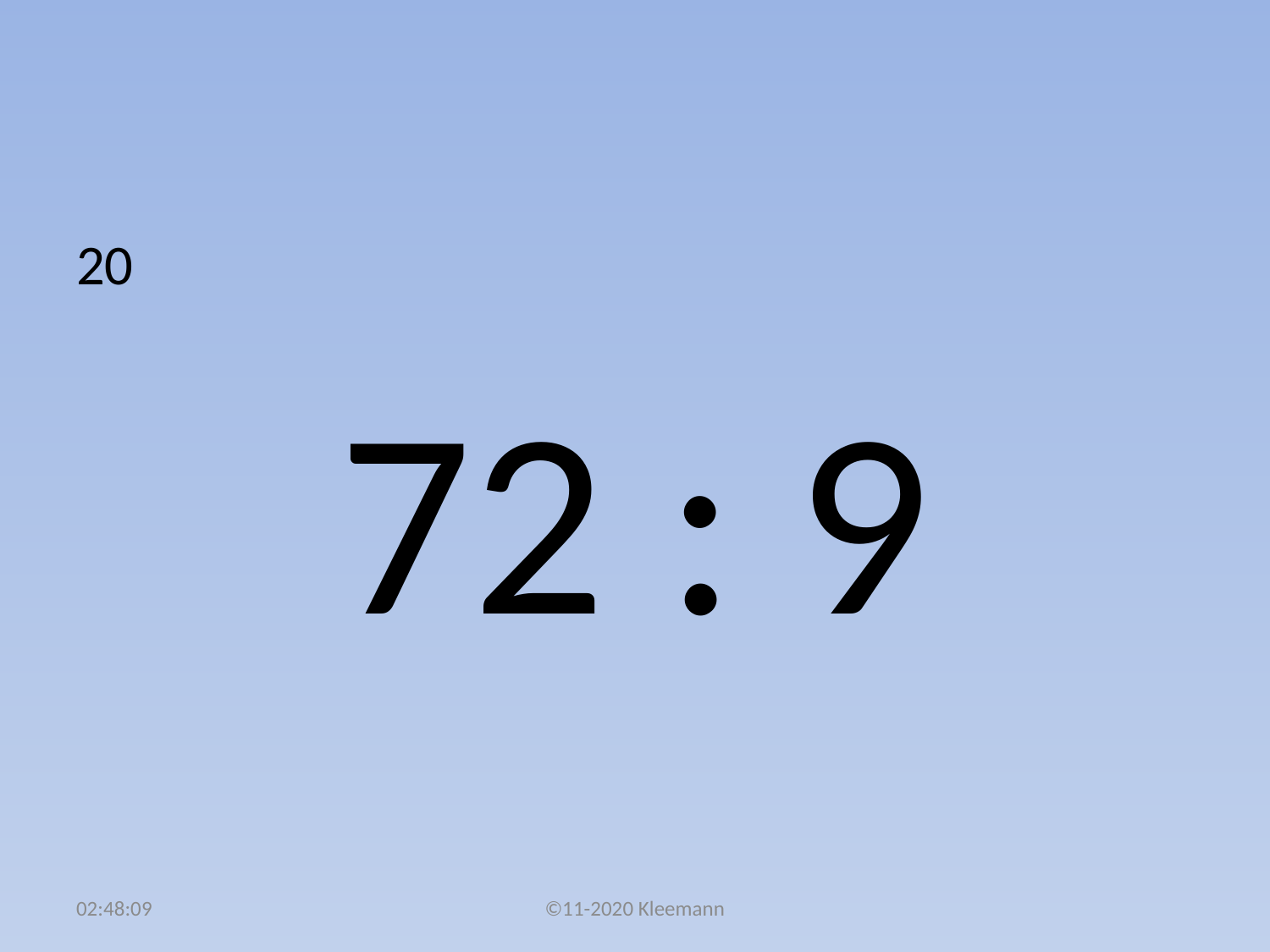

#
20
72 : 9
02:48:09
©11-2020 Kleemann